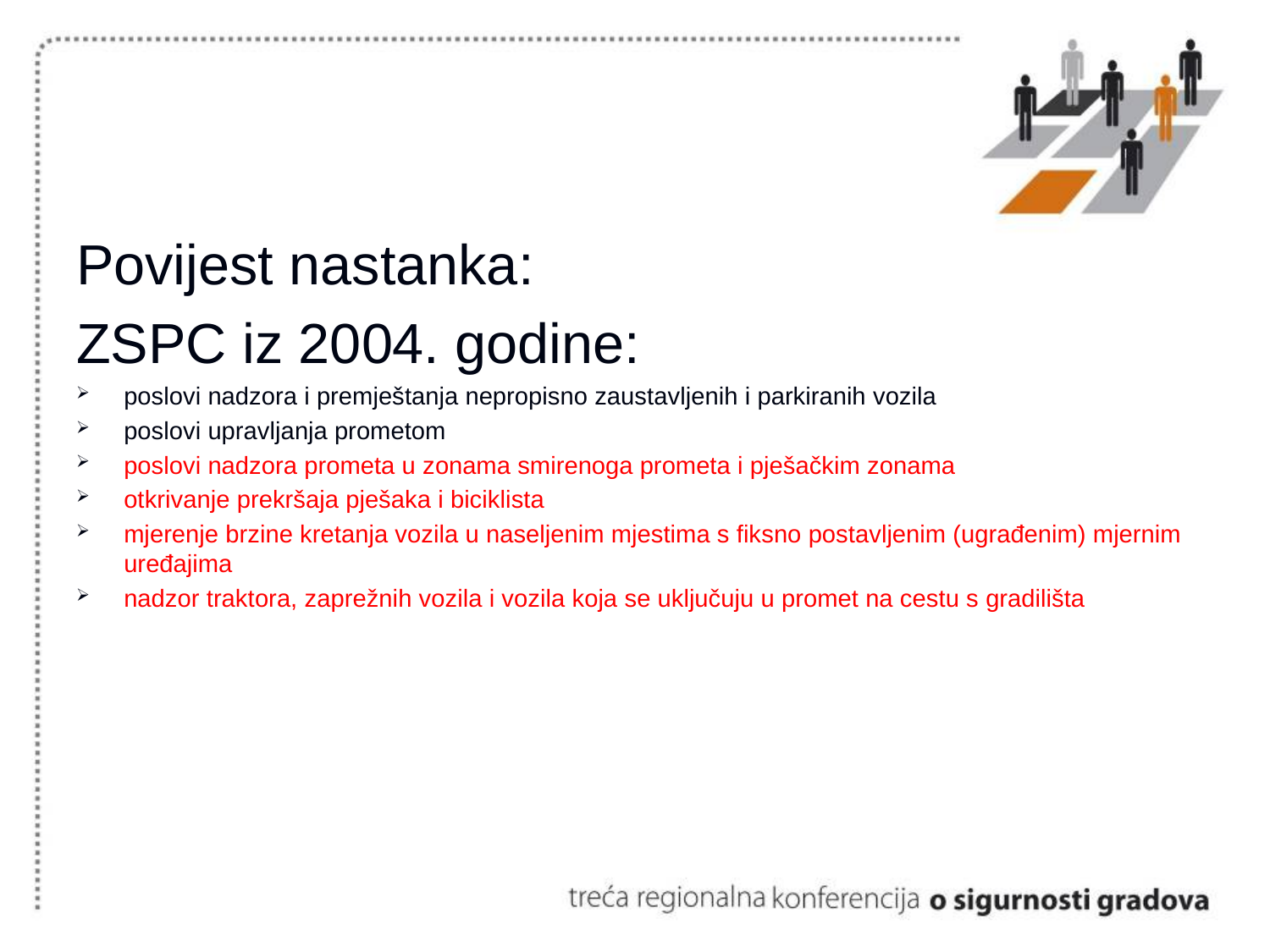

#
Povijest nastanka:
ZSPC iz 2004. godine:
poslovi nadzora i premještanja nepropisno zaustavljenih i parkiranih vozila
poslovi upravljanja prometom
poslovi nadzora prometa u zonama smirenoga prometa i pješačkim zonama
otkrivanje prekršaja pješaka i biciklista
mjerenje brzine kretanja vozila u naseljenim mjestima s fiksno postavljenim (ugrađenim) mjernim uređajima
nadzor traktora, zaprežnih vozila i vozila koja se uključuju u promet na cestu s gradilišta